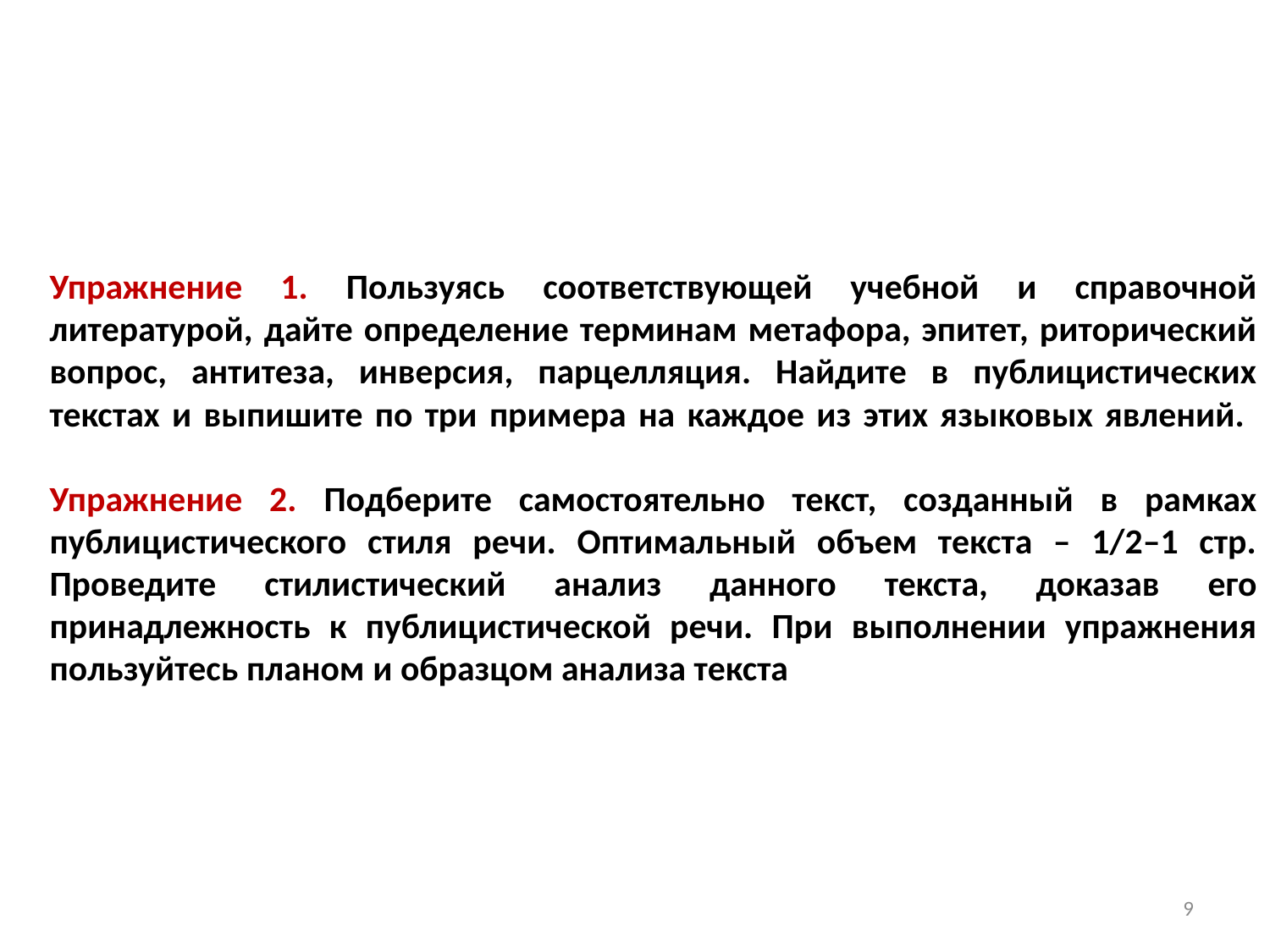

# Упражнение 1. Пользуясь соответствующей учебной и справочной литературой, дайте определение терминам метафора, эпитет, риторический вопрос, антитеза, инверсия, парцелляция. Найдите в публицистических текстах и выпишите по три примера на каждое из этих языковых явлений. Упражнение 2. Подберите самостоятельно текст, созданный в рамках публицистического стиля речи. Оптимальный объем текста – 1/2–1 стр. Проведите стилистический анализ данного текста, доказав его принадлежность к публицистической речи. При выполнении упражнения пользуйтесь планом и образцом анализа текста

9